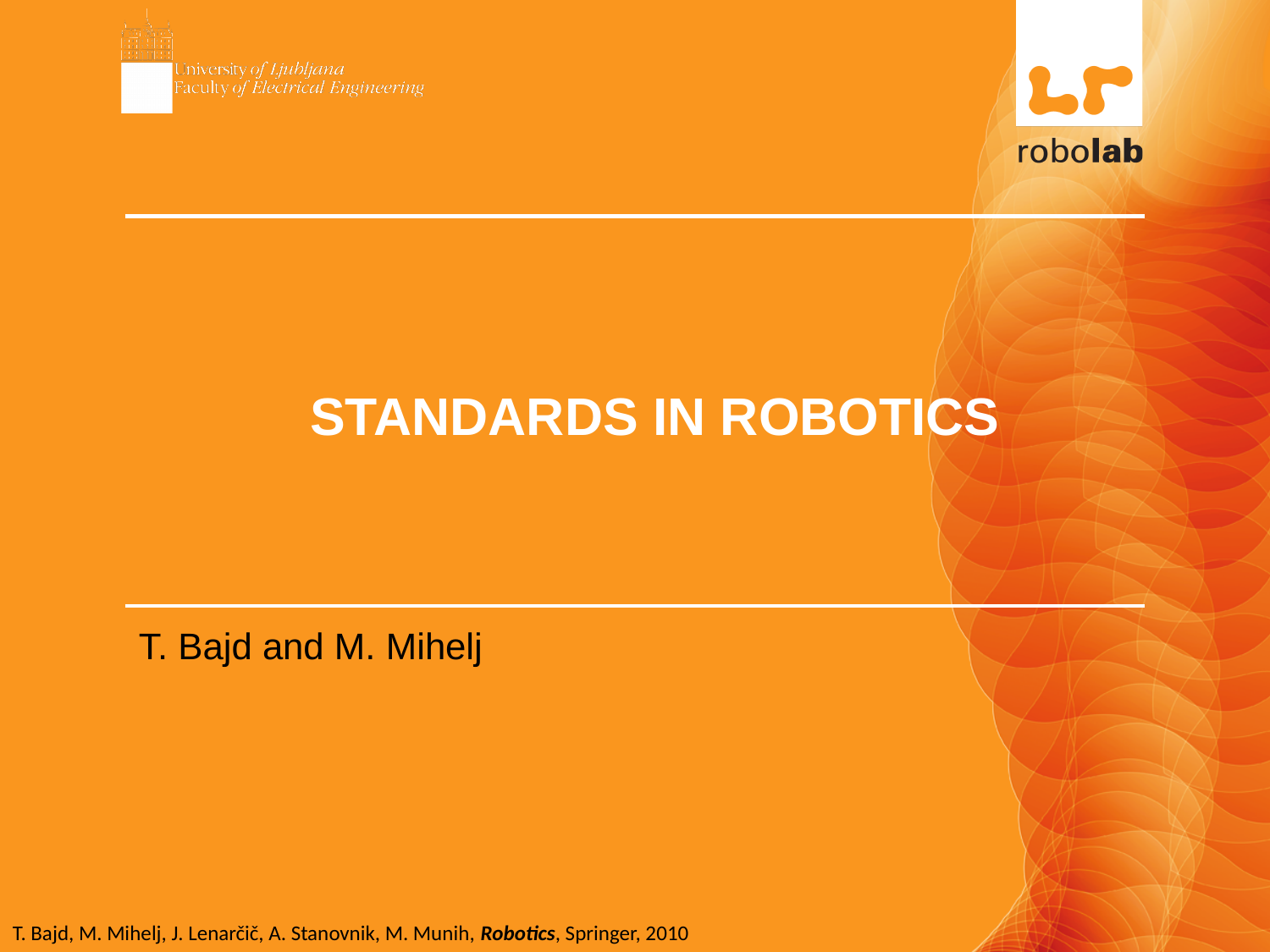

# STANDARDS IN ROBOTICS
T. Bajd and M. Mihelj